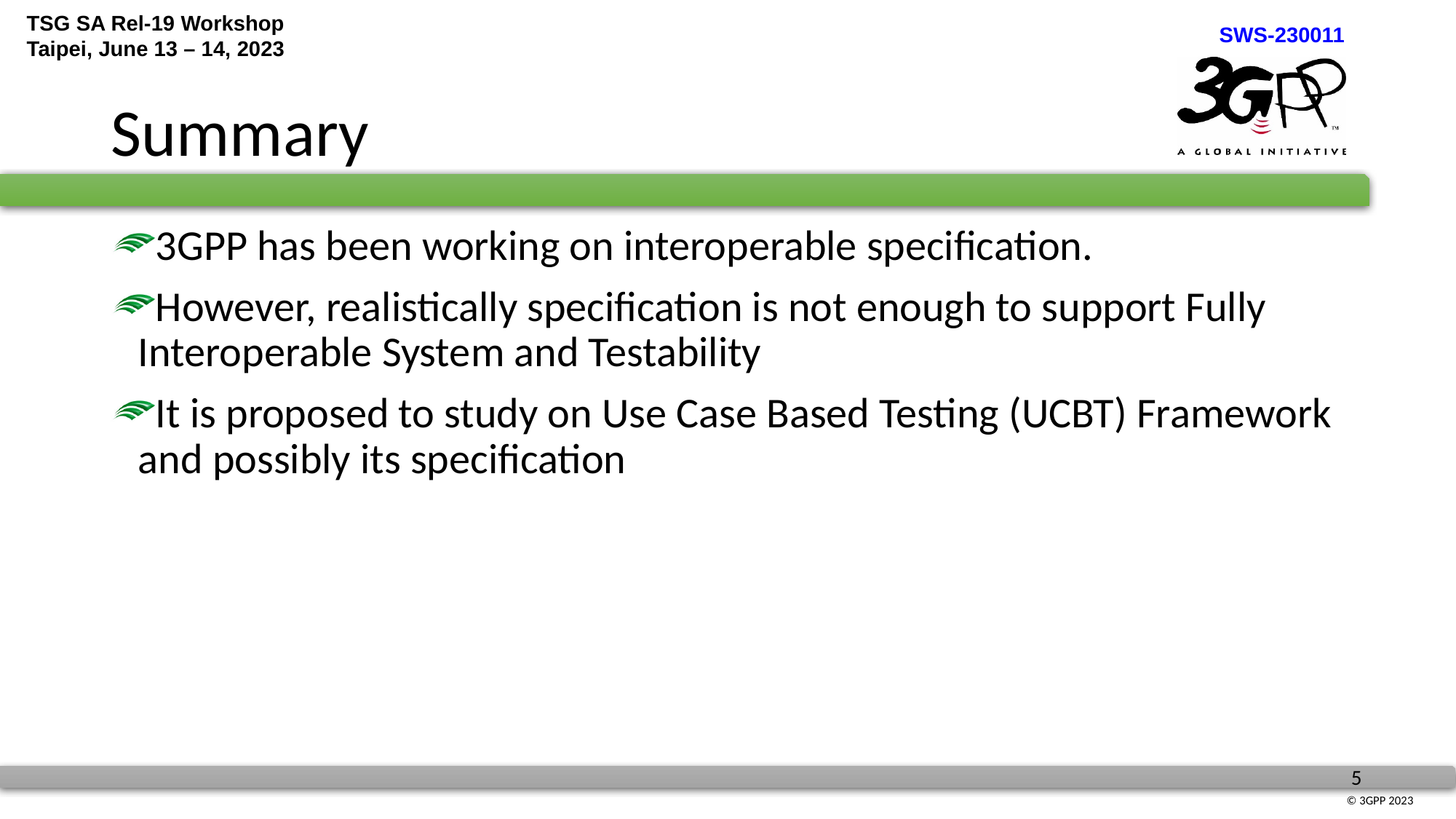

# Summary
3GPP has been working on interoperable specification.
However, realistically specification is not enough to support Fully Interoperable System and Testability
It is proposed to study on Use Case Based Testing (UCBT) Framework and possibly its specification